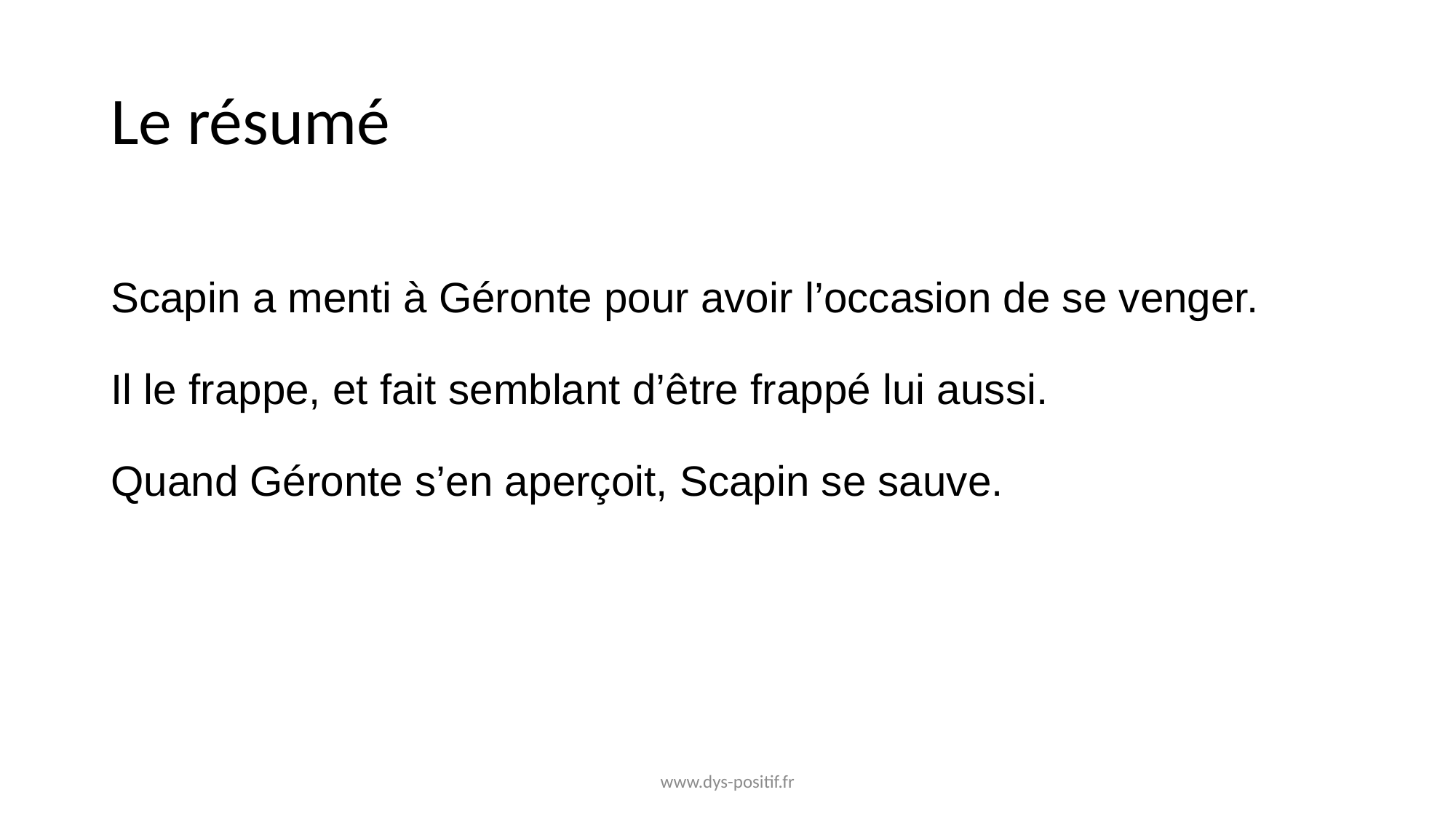

# Le résumé
Scapin a menti à Géronte pour avoir l’occasion de se venger.
Il le frappe, et fait semblant d’être frappé lui aussi.
Quand Géronte s’en aperçoit, Scapin se sauve.
www.dys-positif.fr